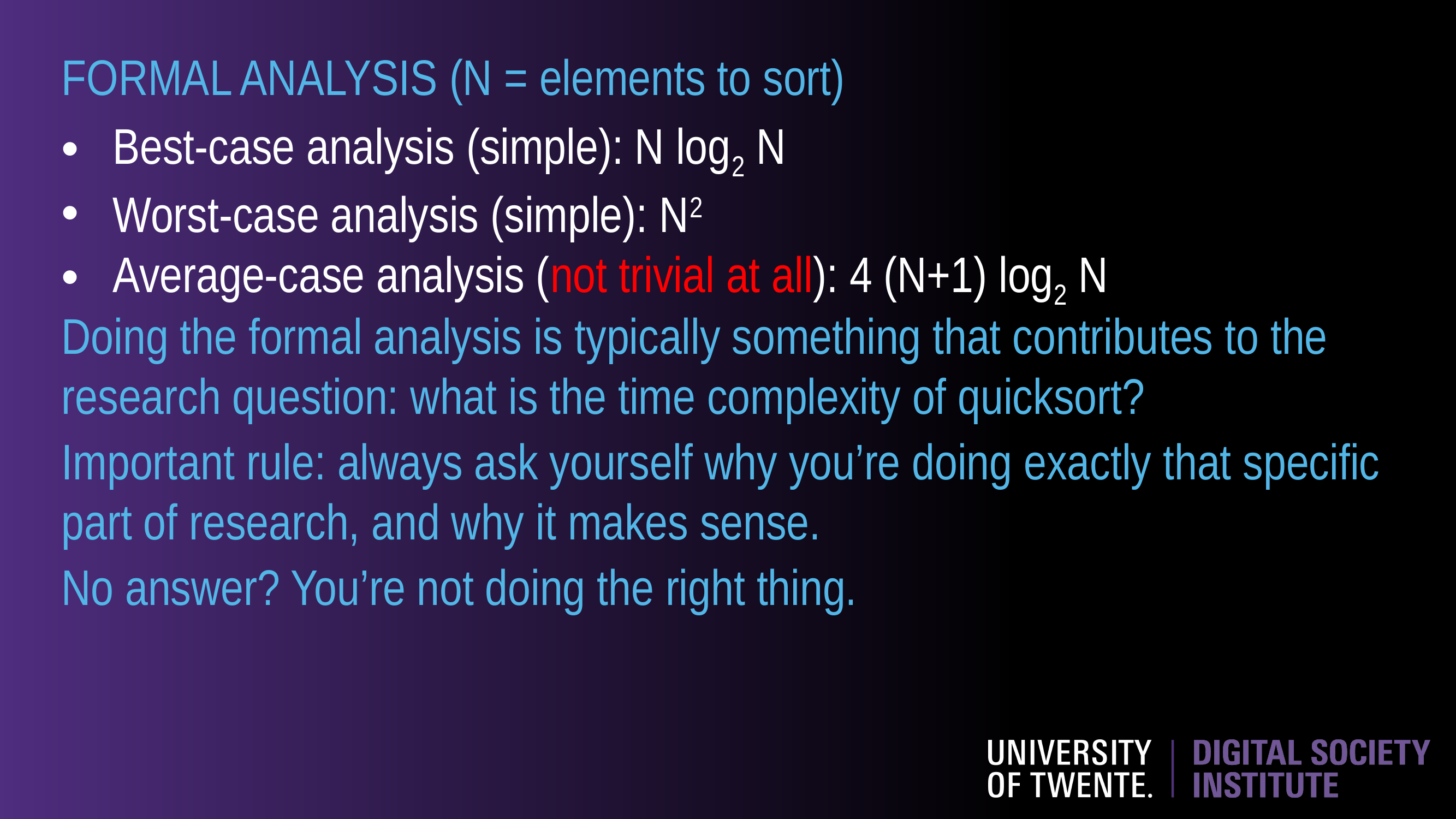

FORMAL ANALYSIS (N = elements to sort)
Best-case analysis (simple): N log2 N
Worst-case analysis (simple): N2
Average-case analysis (not trivial at all): 4 (N+1) log2 N
Doing the formal analysis is typically something that contributes to the research question: what is the time complexity of quicksort?
Important rule: always ask yourself why you’re doing exactly that specific part of research, and why it makes sense.
No answer? You’re not doing the right thing.